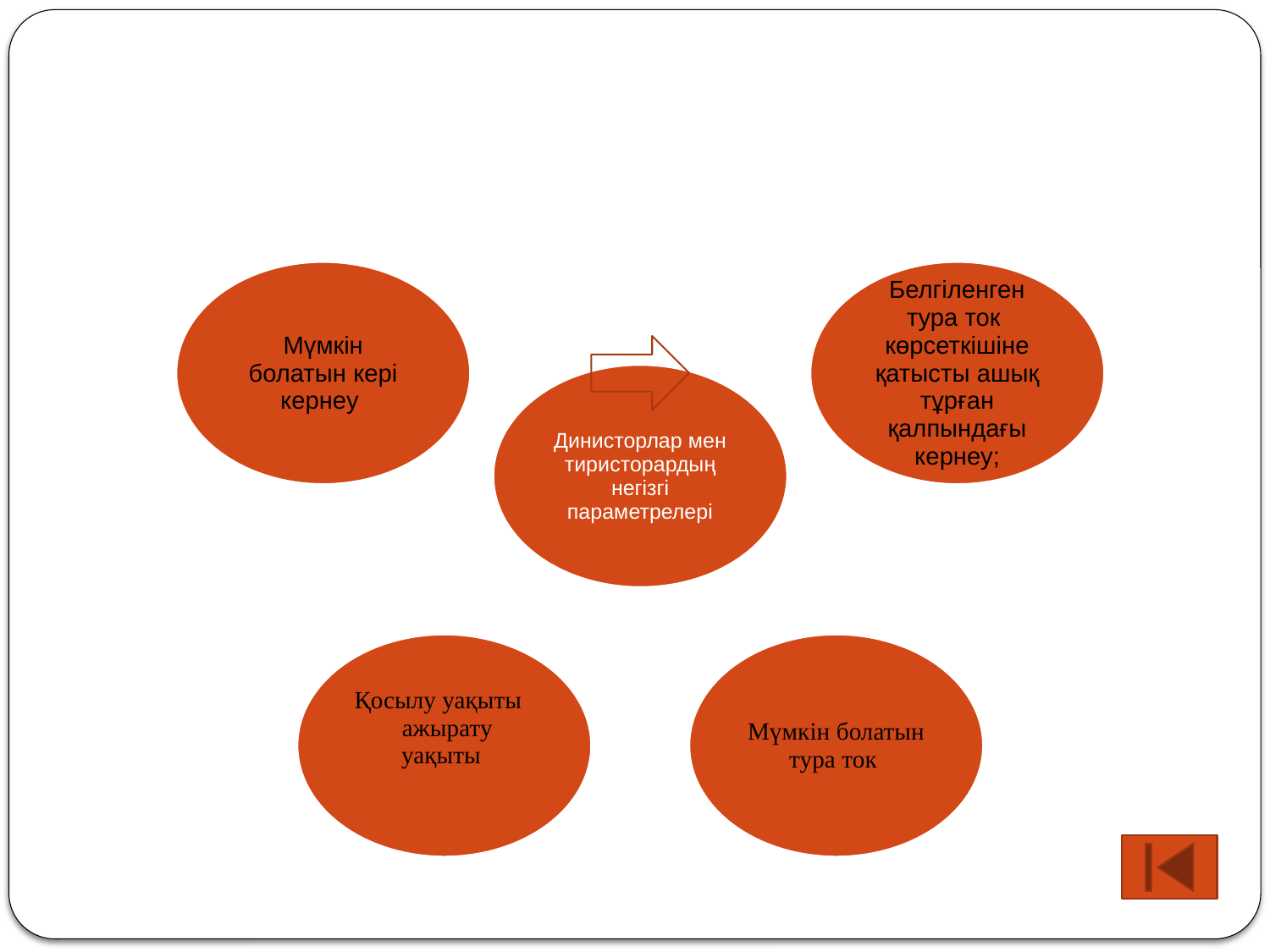

Динисторлар мен тиристорардың негізгі параметрелері
Белгіленген тура ток  көрсеткішіне қатысты ашық тұрған қалпындағы кернеу;
Мүмкін болатын тура ток
Қосылу уақыты    ажырату уақыты
Мүмкін болатын кері кернеу